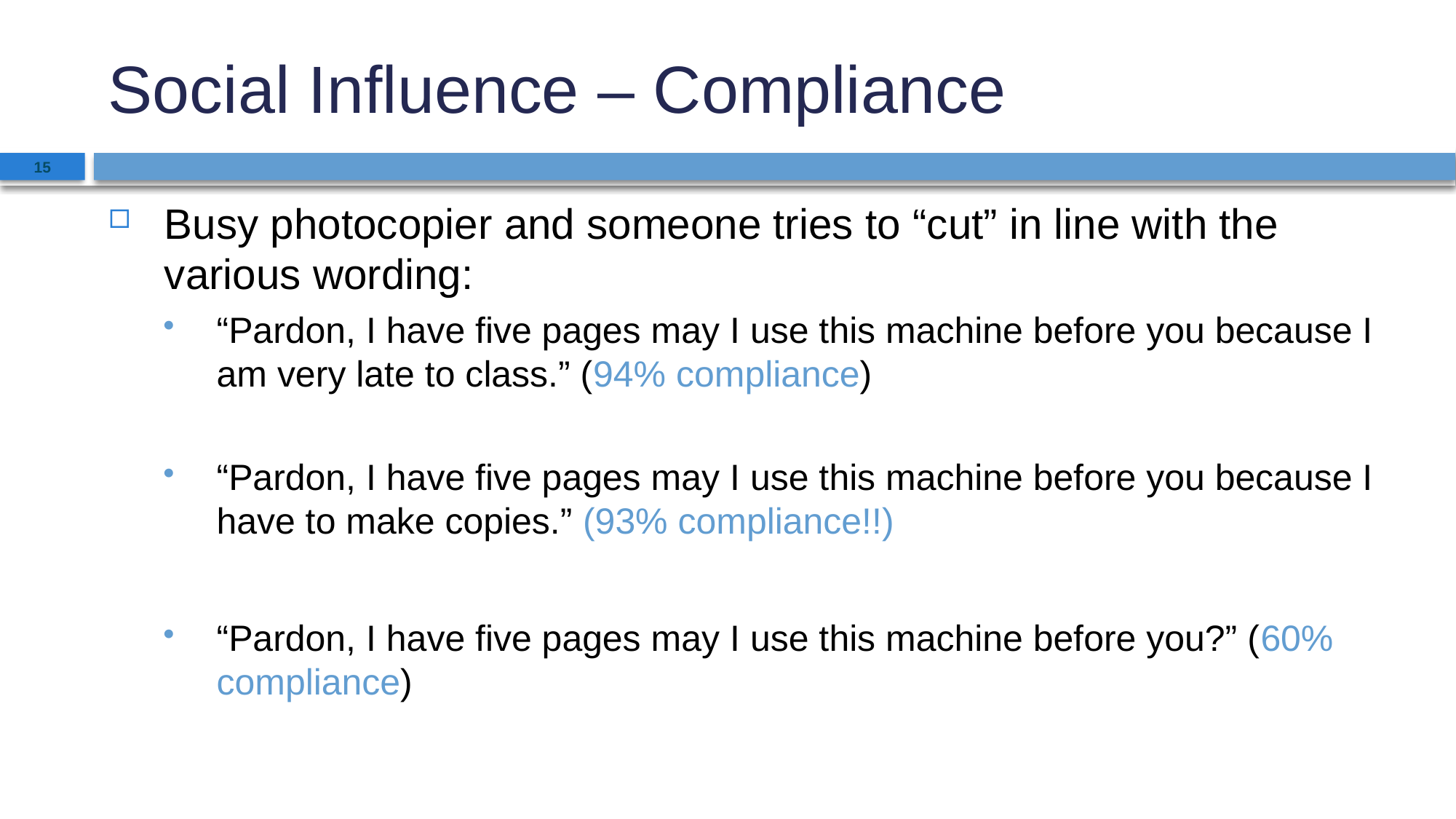

# Social Influence – Compliance
15
Busy photocopier and someone tries to “cut” in line with the various wording:
“Pardon, I have five pages may I use this machine before you because I am very late to class.” (94% compliance)

“Pardon, I have five pages may I use this machine before you because I have to make copies.” (93% compliance!!)

“Pardon, I have five pages may I use this machine before you?” (60% compliance)